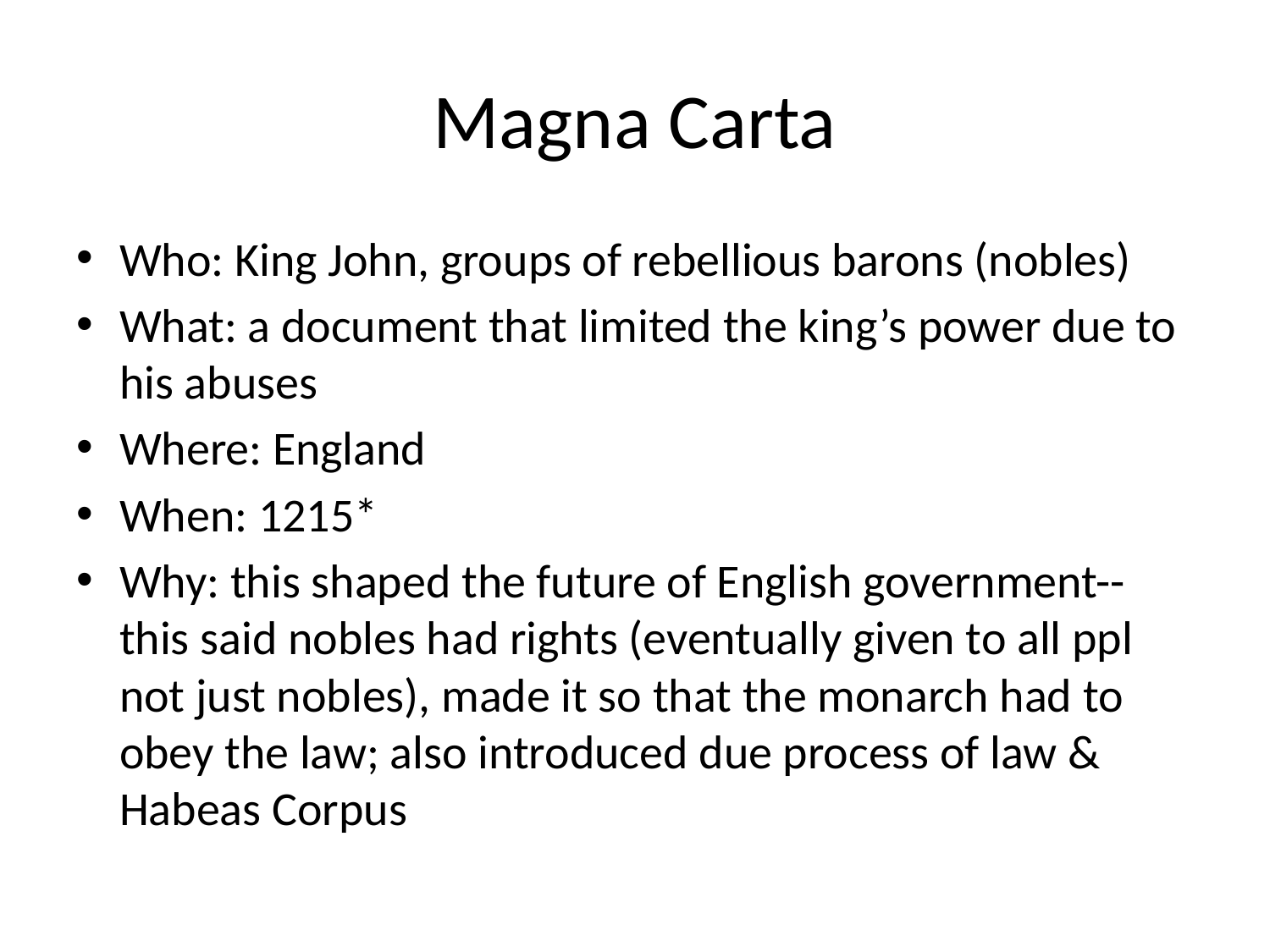

# Magna Carta
Who: King John, groups of rebellious barons (nobles)
What: a document that limited the king’s power due to his abuses
Where: England
When: 1215*
Why: this shaped the future of English government-- this said nobles had rights (eventually given to all ppl not just nobles), made it so that the monarch had to obey the law; also introduced due process of law & Habeas Corpus